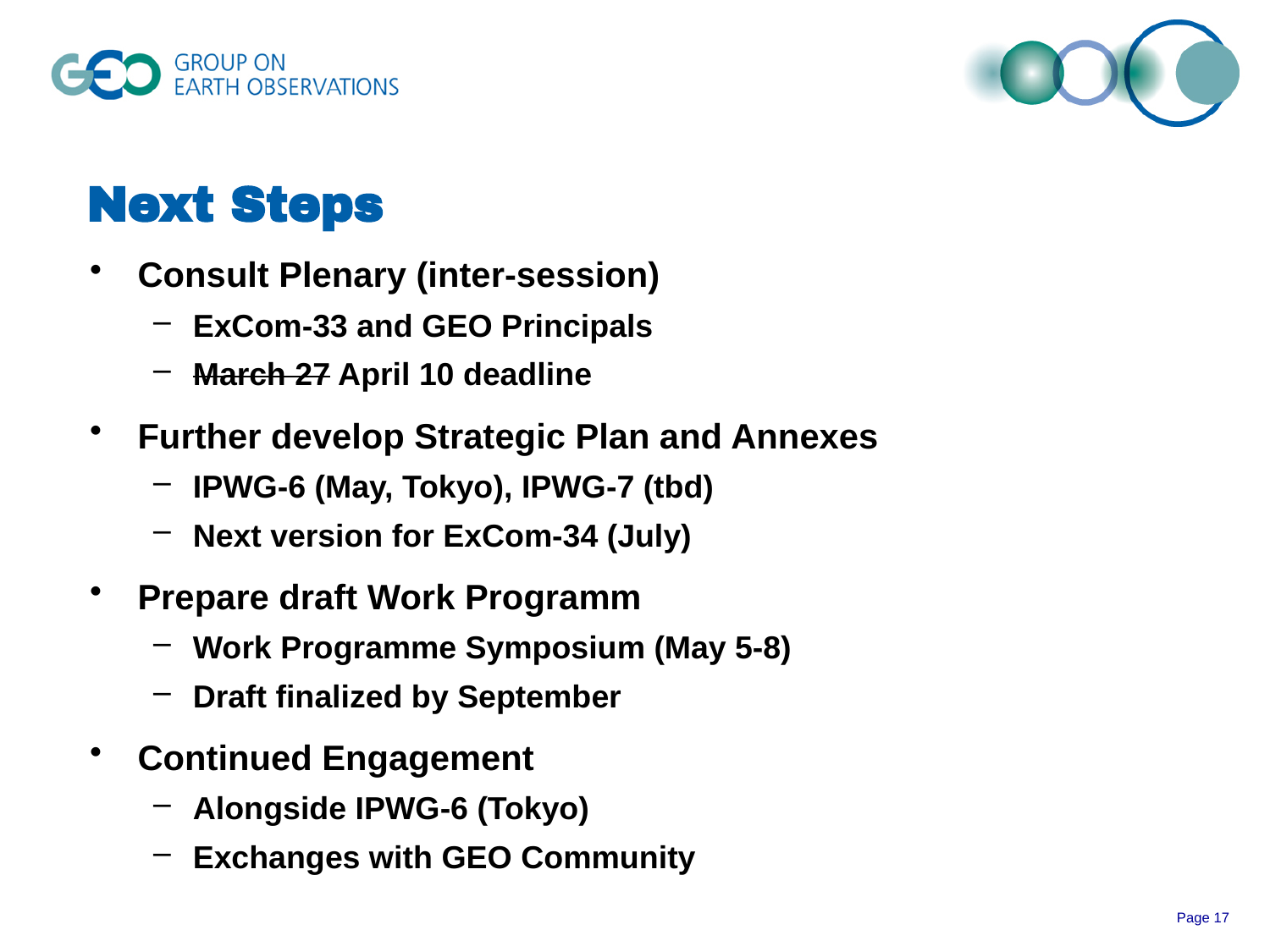

# Next Steps
Consult Plenary (inter-session)
ExCom-33 and GEO Principals
March 27 April 10 deadline
Further develop Strategic Plan and Annexes
IPWG-6 (May, Tokyo), IPWG-7 (tbd)
Next version for ExCom-34 (July)
Prepare draft Work Programm
Work Programme Symposium (May 5-8)
Draft finalized by September
Continued Engagement
Alongside IPWG-6 (Tokyo)
Exchanges with GEO Community